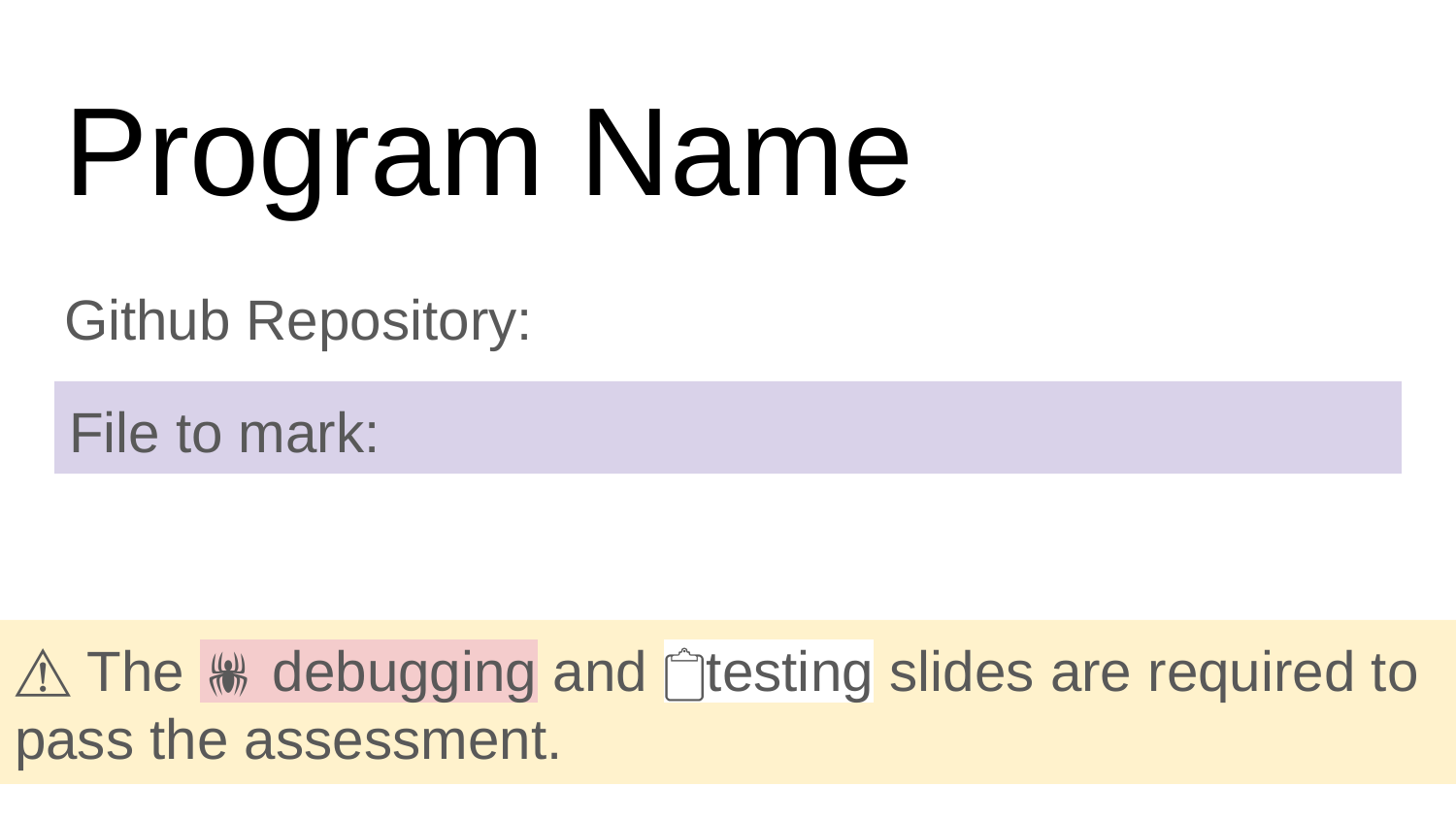

# Program Name
Github Repository:
File to mark:
⚠ The 🕷️ debugging and 📋testing slides are required to pass the assessment.